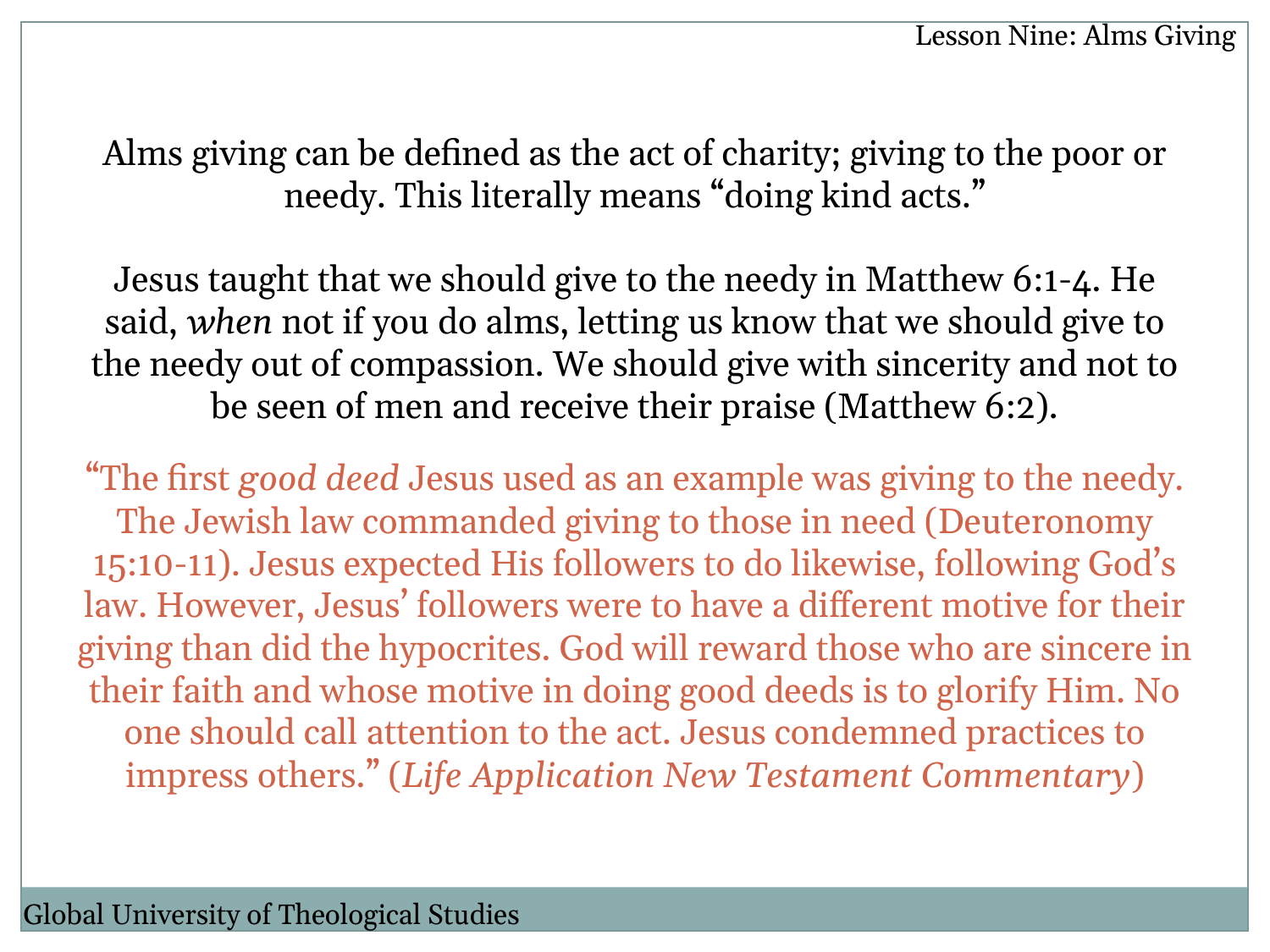

Lesson Nine: Alms Giving
Alms giving can be defined as the act of charity; giving to the poor or needy. This literally means “doing kind acts.”
Jesus taught that we should give to the needy in Matthew 6:1-4. He said, when not if you do alms, letting us know that we should give to the needy out of compassion. We should give with sincerity and not to be seen of men and receive their praise (Matthew 6:2).
“The first good deed Jesus used as an example was giving to the needy. The Jewish law commanded giving to those in need (Deuteronomy 15:10-11). Jesus expected His followers to do likewise, following God’s law. However, Jesus’ followers were to have a different motive for their giving than did the hypocrites. God will reward those who are sincere in their faith and whose motive in doing good deeds is to glorify Him. No one should call attention to the act. Jesus condemned practices to impress others.” (Life Application New Testament Commentary)
Global University of Theological Studies